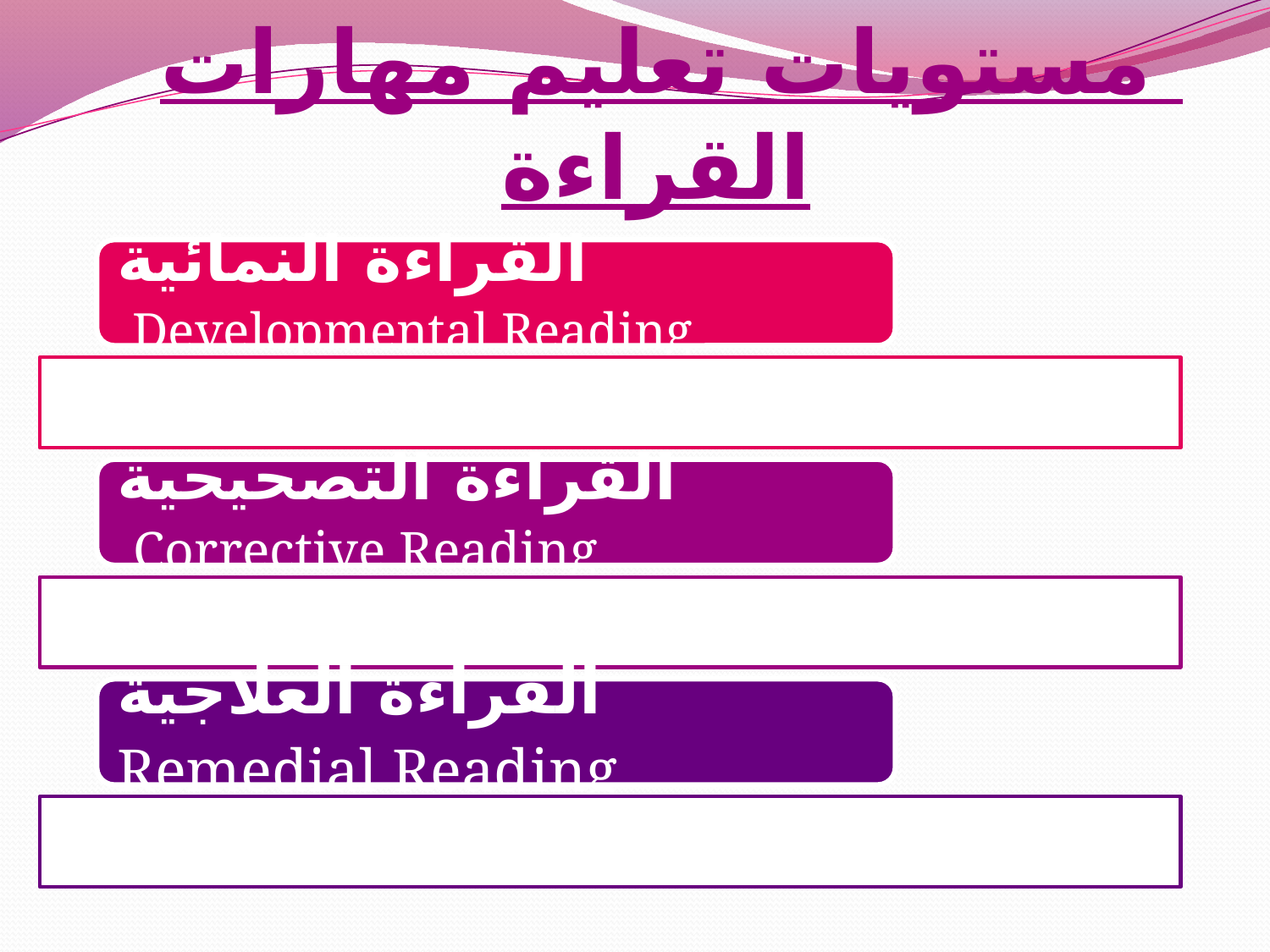

# مستويات تعليم مهارات القراءة
القراءة النمائية Developmental Reading
القراءة التصحيحية Corrective Reading